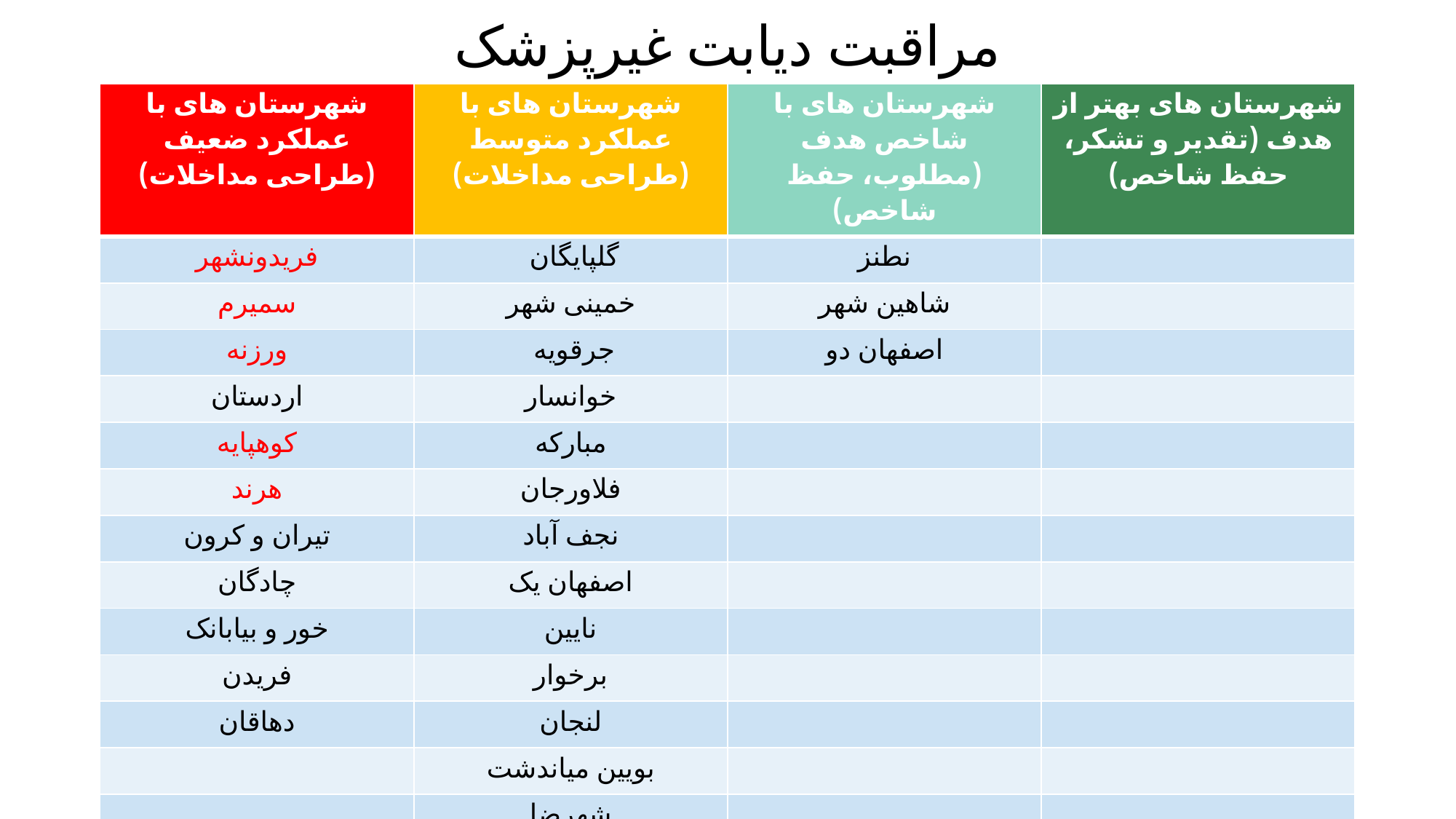

# مراقبت دیابت غیرپزشک
| شهرستان های با عملکرد ضعیف (طراحی مداخلات) | شهرستان های با عملکرد متوسط (طراحی مداخلات) | شهرستان های با شاخص هدف (مطلوب، حفظ شاخص) | شهرستان های بهتر از هدف (تقدیر و تشکر، حفظ شاخص) |
| --- | --- | --- | --- |
| فریدونشهر | گلپایگان | نطنز |  |
| سمیرم | خمینی شهر | شاهین شهر |  |
| ورزنه | جرقویه | اصفهان دو |  |
| اردستان | خوانسار |  |  |
| کوهپایه | مبارکه |  |  |
| هرند | فلاورجان |  |  |
| تیران و کرون | نجف آباد |  |  |
| چادگان | اصفهان یک |  |  |
| خور و بیابانک | نایین |  |  |
| فریدن | برخوار |  |  |
| دهاقان | لنجان |  |  |
|  | بویین میاندشت |  |  |
|  | شهرضا |  |  |